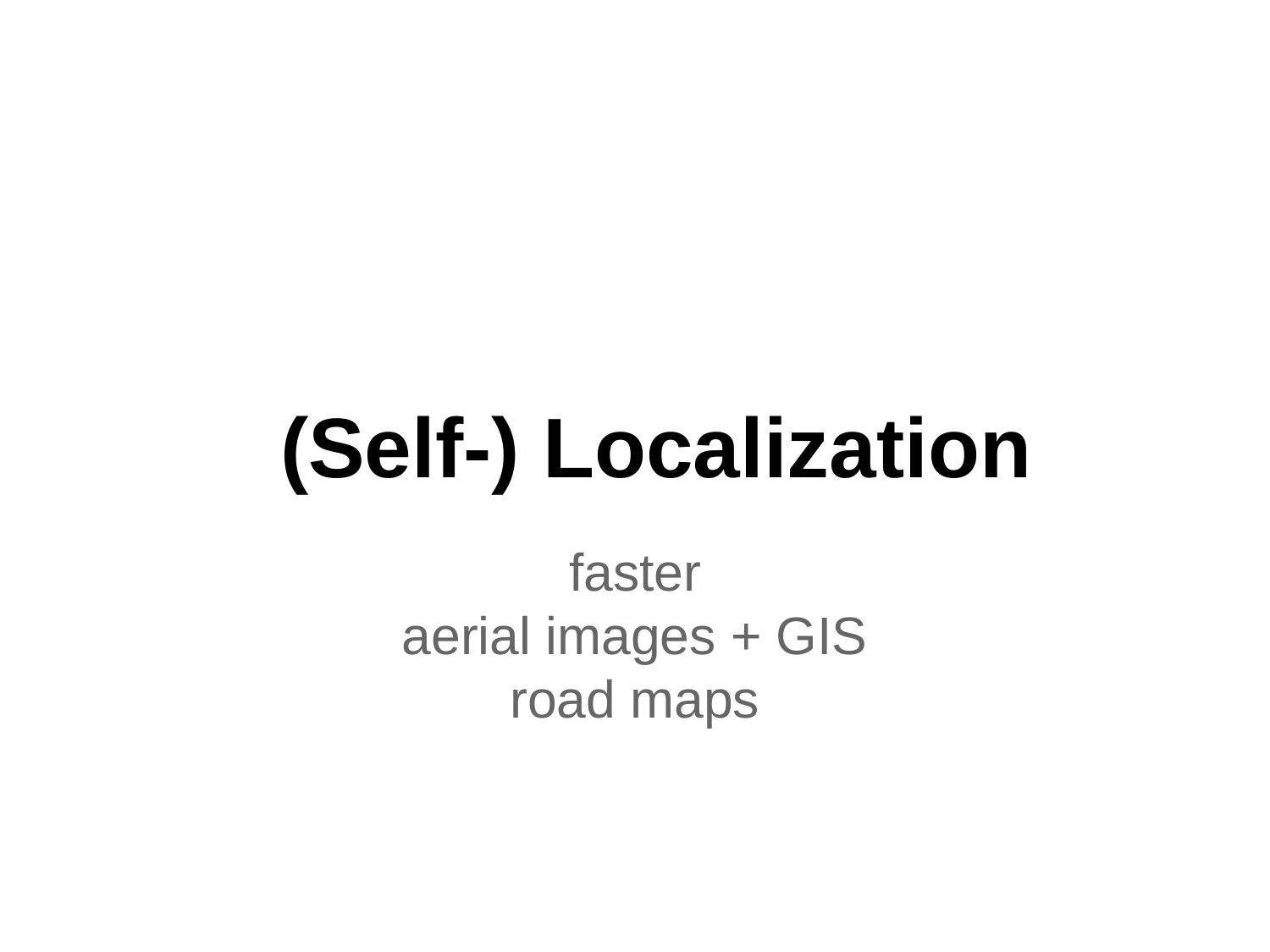

# (Self-) Localization
faster
aerial images + GIS
road maps